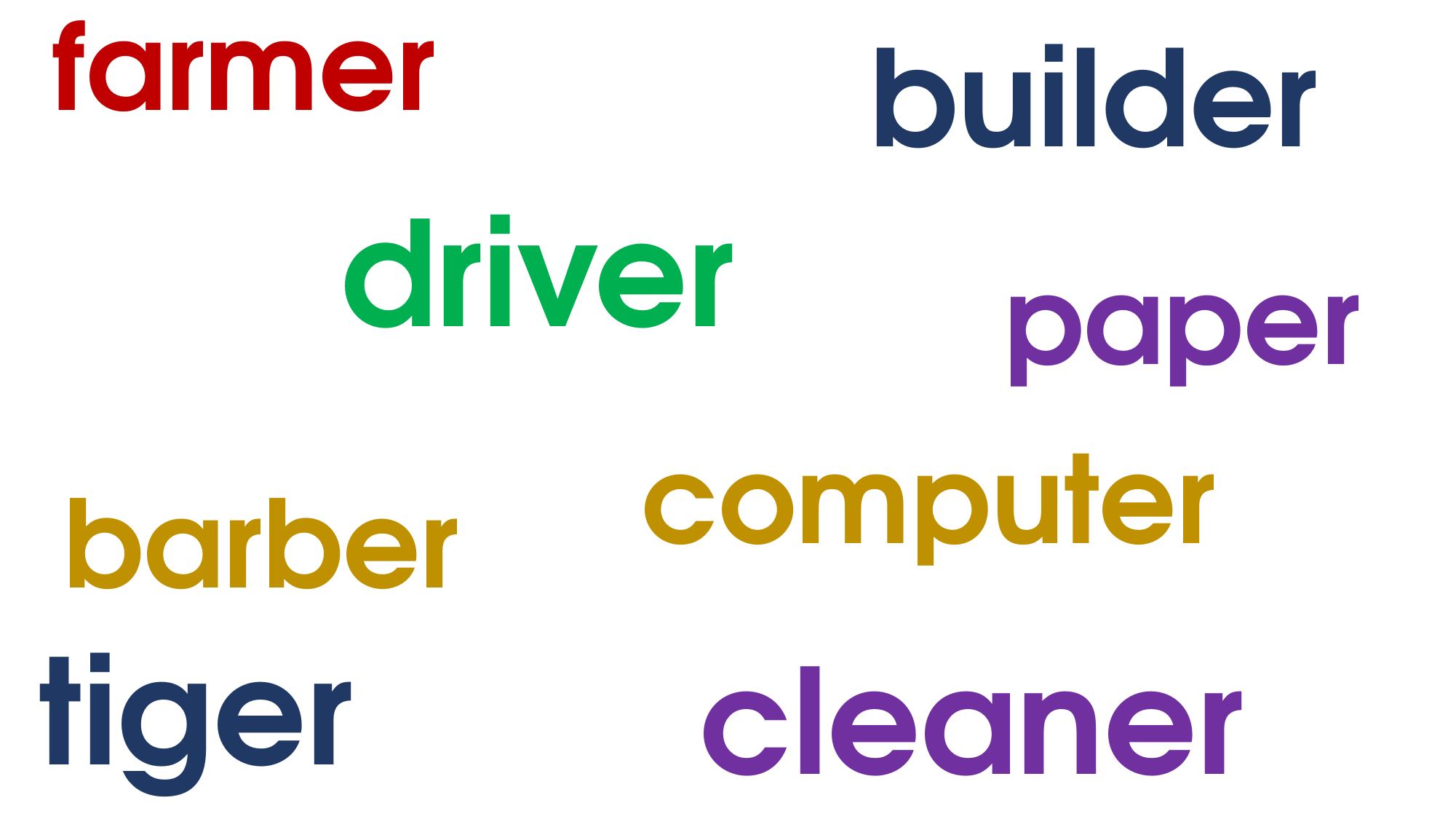

farmer
builder
driver
paper
computer
barber
tiger
cleaner